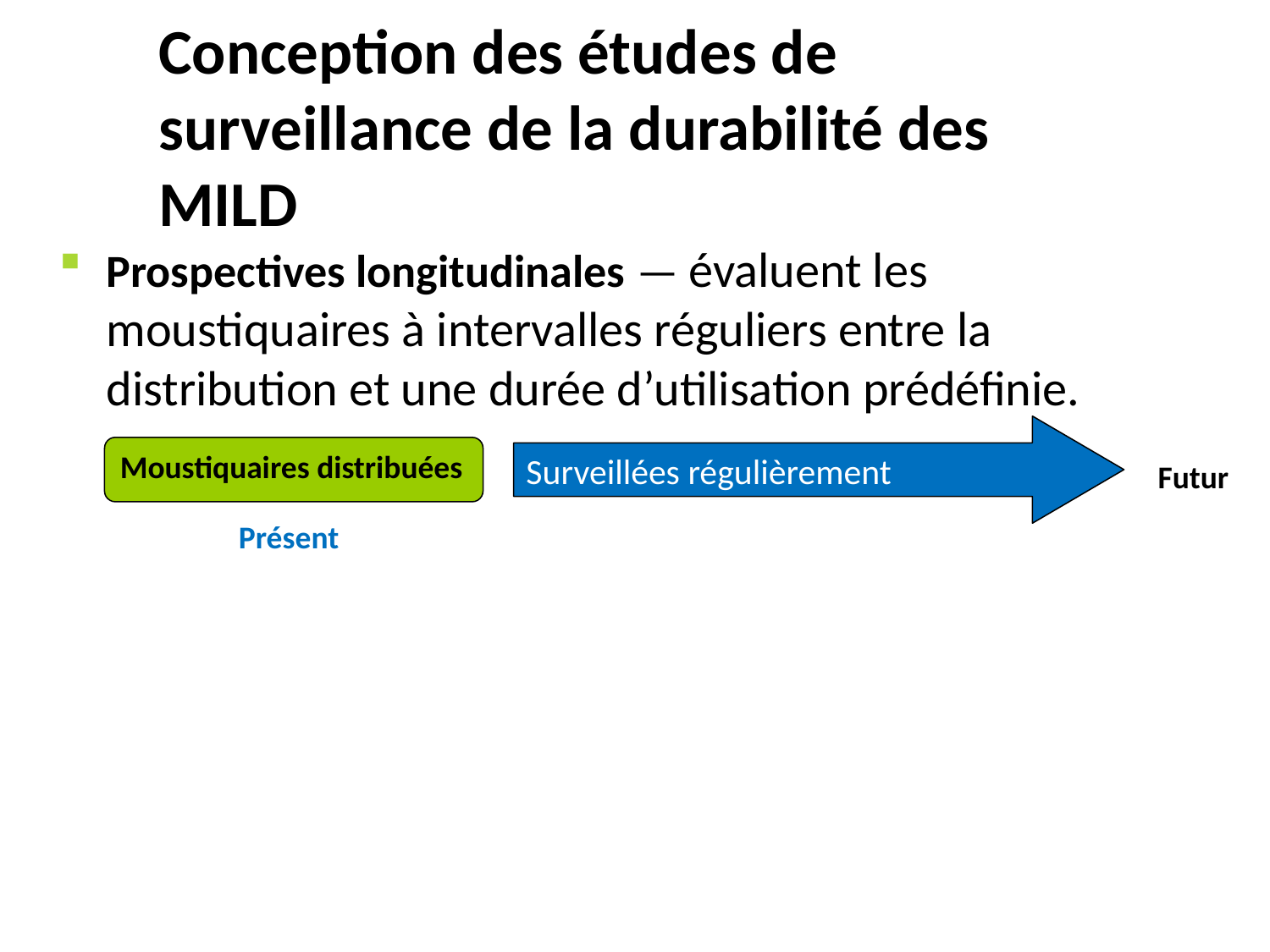

# Conception des études de surveillance de la durabilité des MILD
Prospectives longitudinales — évaluent les moustiquaires à intervalles réguliers entre la distribution et une durée d’utilisation prédéfinie.

Surveillées régulièrement
Moustiquaires distribuées
Futur
Présent